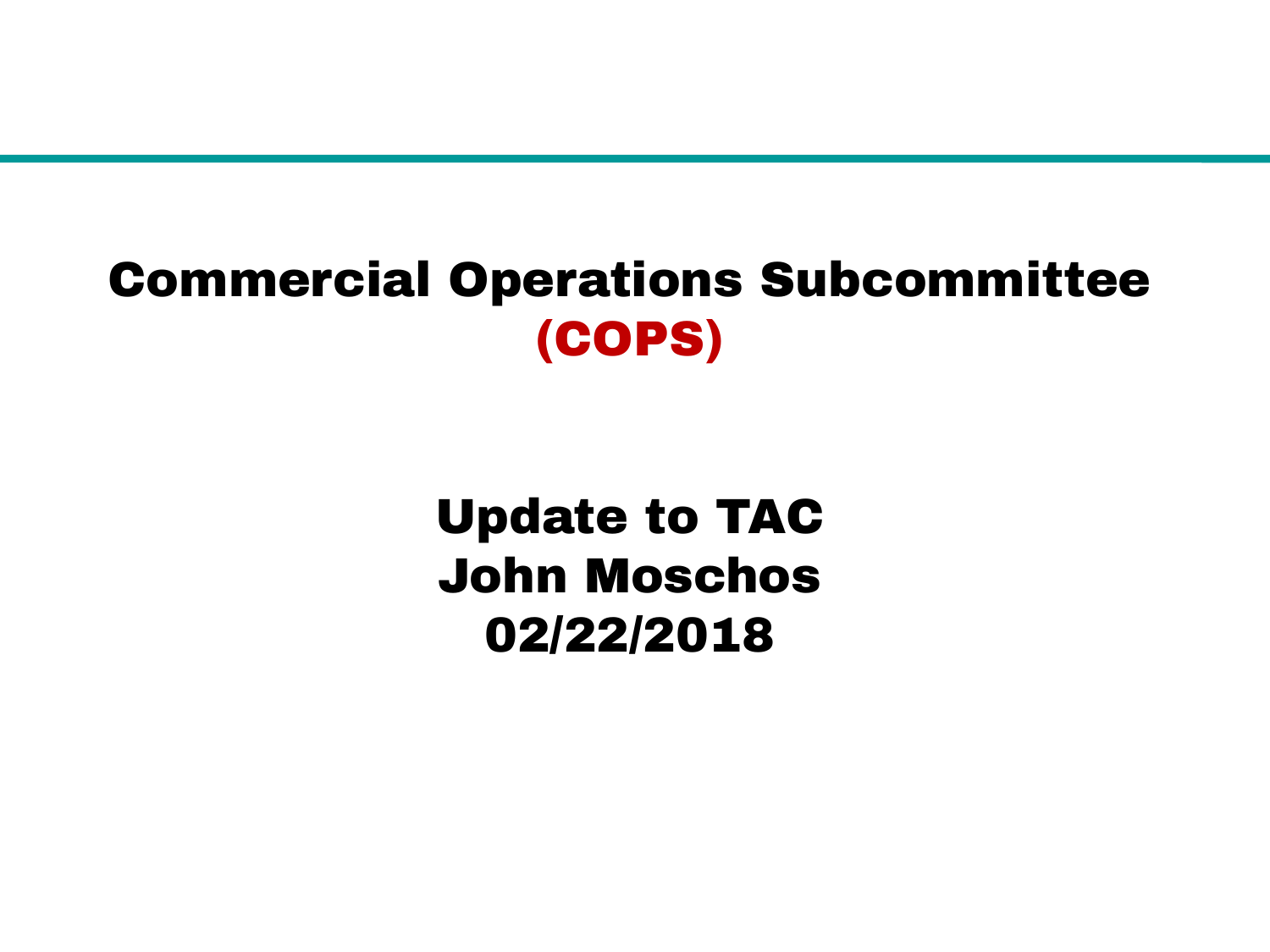

# Commercial Operations Subcommittee (COPS) Update to TAC John Moschos 02/22/2018